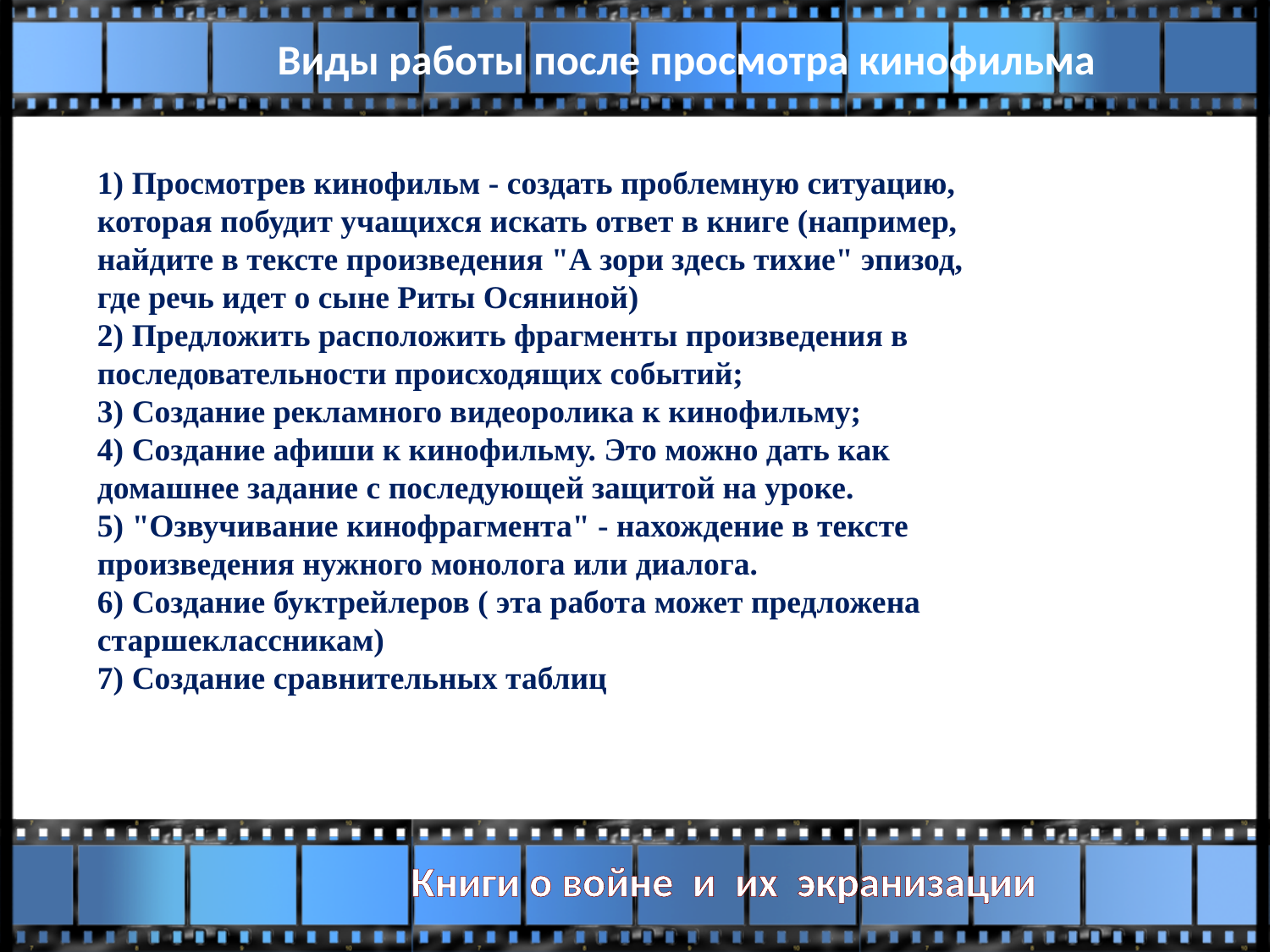

Виды работы после просмотра кинофильма
1) Просмотрев кинофильм - создать проблемную ситуацию, которая побудит учащихся искать ответ в книге (например, найдите в тексте произведения "А зори здесь тихие" эпизод, где речь идет о сыне Риты Осяниной)
2) Предложить расположить фрагменты произведения в последовательности происходящих событий;
3) Создание рекламного видеоролика к кинофильму;
4) Создание афиши к кинофильму. Это можно дать как домашнее задание с последующей защитой на уроке.
5) "Озвучивание кинофрагмента" - нахождение в тексте произведения нужного монолога или диалога.
6) Создание буктрейлеров ( эта работа может предложена старшеклассникам)
7) Создание сравнительных таблиц

Книги о войне  и  их  экранизации